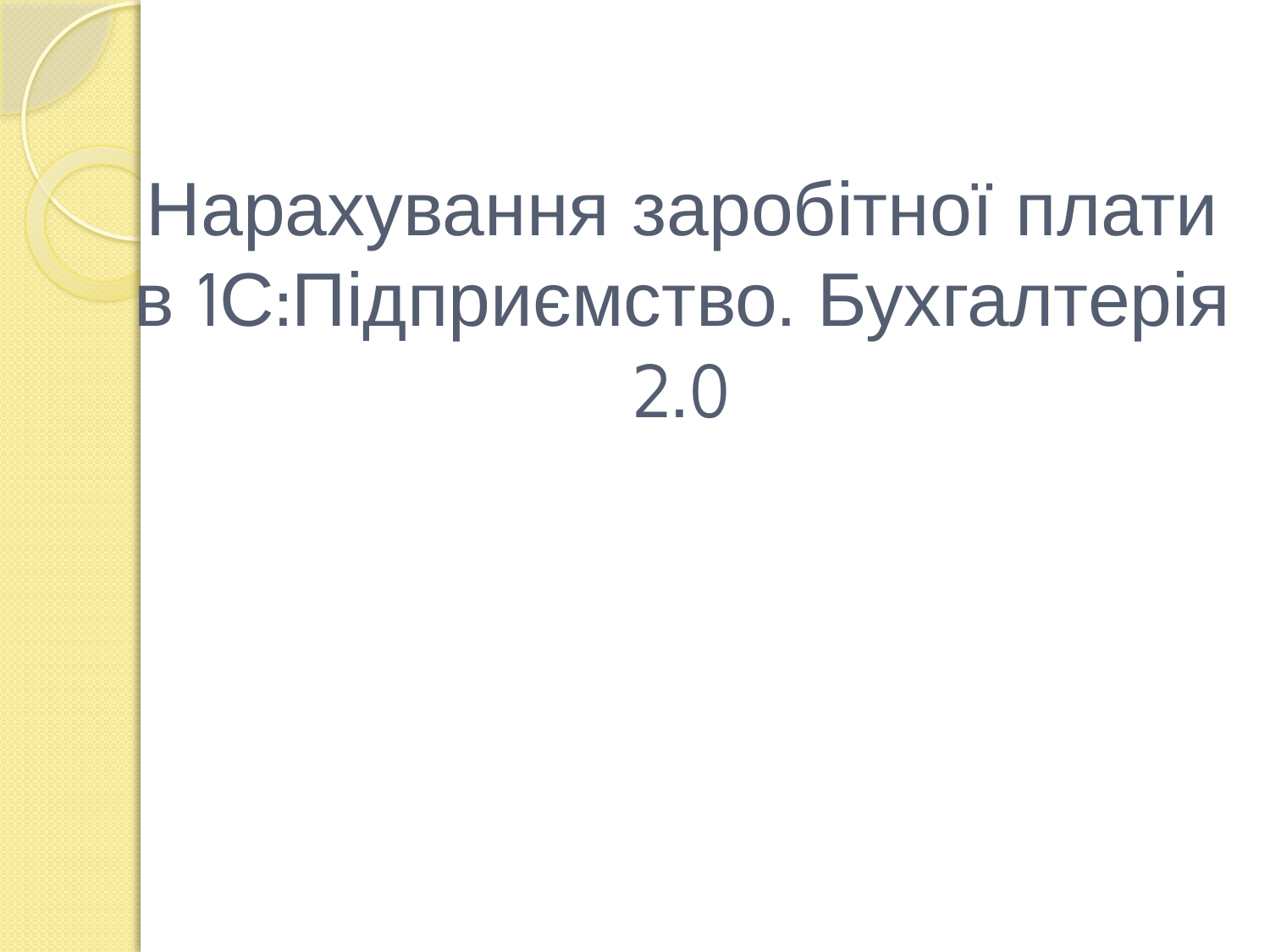

# Нарахування заробітної плати в 1С:Підприємство. Бухгалтерія 2.0